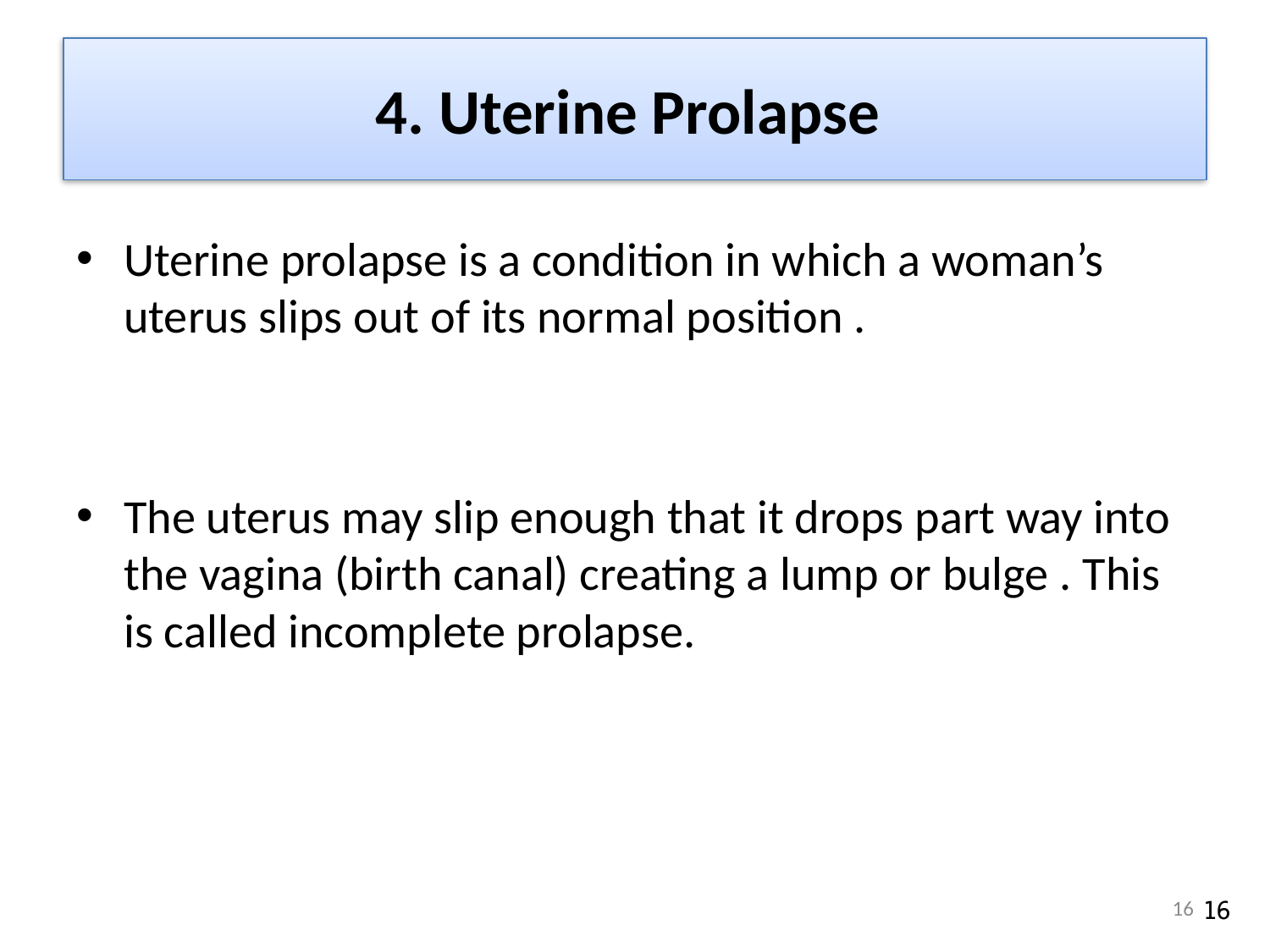

Uterine prolapse is a condition in which a woman’s uterus slips out of its normal position .

The uterus may slip enough that it drops part way into the vagina (birth canal) creating a lump or bulge . This is called incomplete prolapse.
4. Uterine Prolapse
16
16